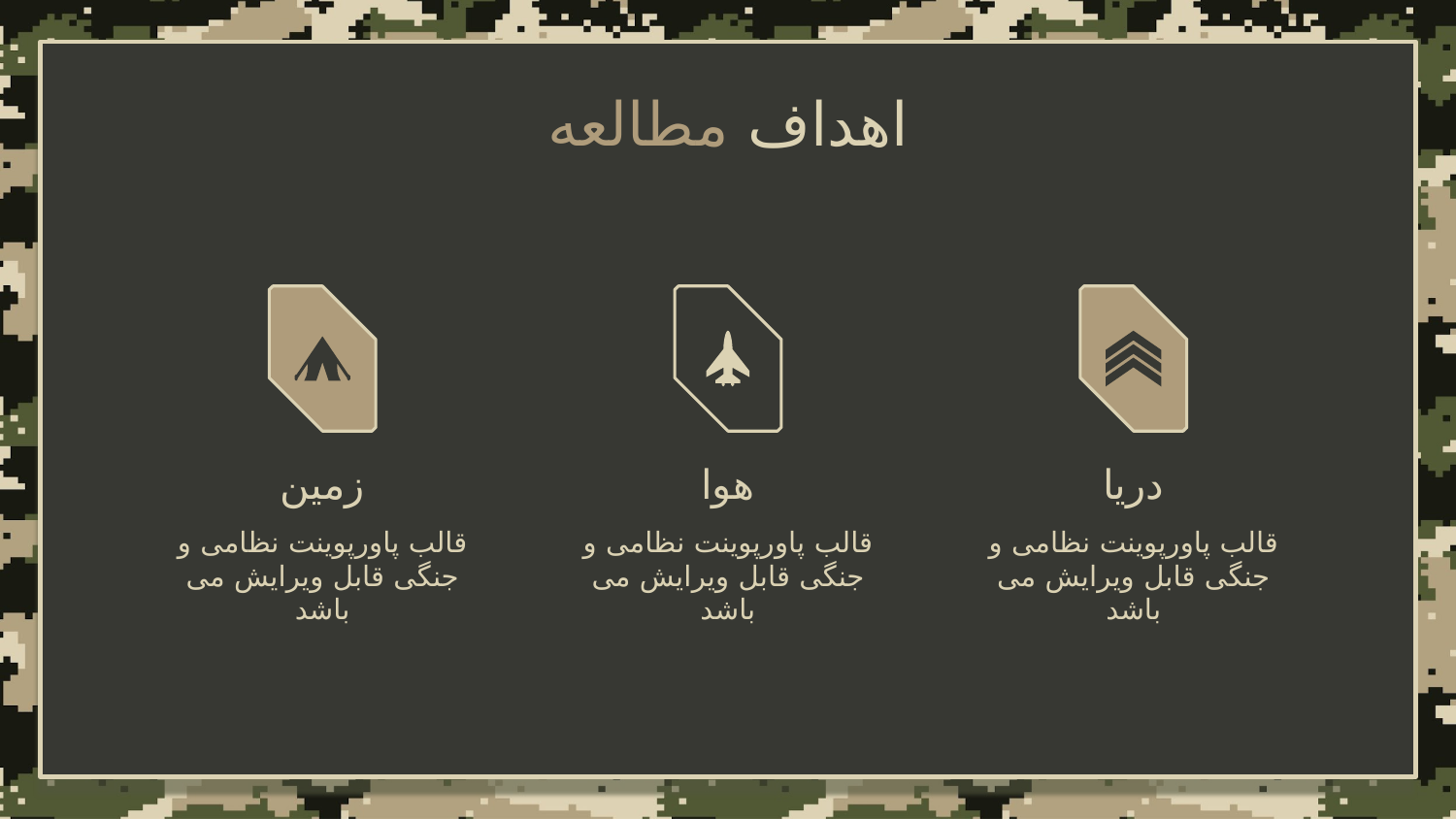

# اهداف مطالعه

زمین
هوا
دریا
قالب پاورپوینت نظامی و جنگی قابل ویرایش می باشد
قالب پاورپوینت نظامی و جنگی قابل ویرایش می باشد
قالب پاورپوینت نظامی و جنگی قابل ویرایش می باشد